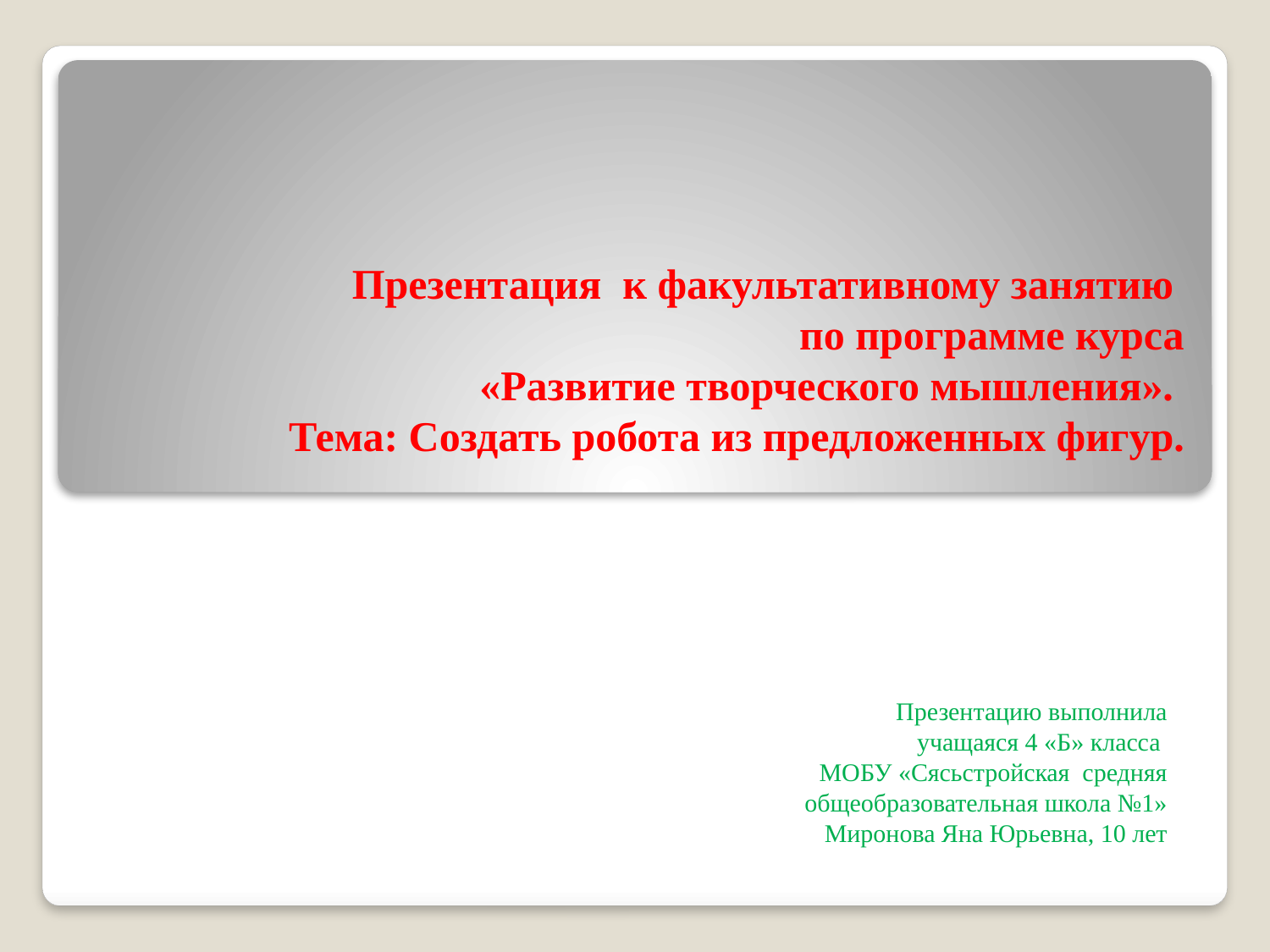

# Презентация  к факультативному занятию по программе курса «Развитие творческого мышления». Тема: Создать робота из предложенных фигур.
 Презентацию выполнила
учащаяся  9 «А» класса
МОБУ «Сясьстройская средняя
общ Презентацию выполнила
учащаяся  9 «А» класса
МОБУ «Сясьстройская средняя
общеобразовательная школа  №1»
Харитонова Ксения Всеволодовна, 15 лет
Презентацию выполнила
учащаяся  9 «А» класса
сь
общеобразовательная школа  №1»
Харитонова Ксения Всеволодовна, 15 лееобразовател5 лет

Презентацию выполнила
учащаяся 4 «Б» класса
МОБУ «Сясьстройская  средняя общеобразовательная школа №1»
Миронова Яна Юрьевна, 10 лет